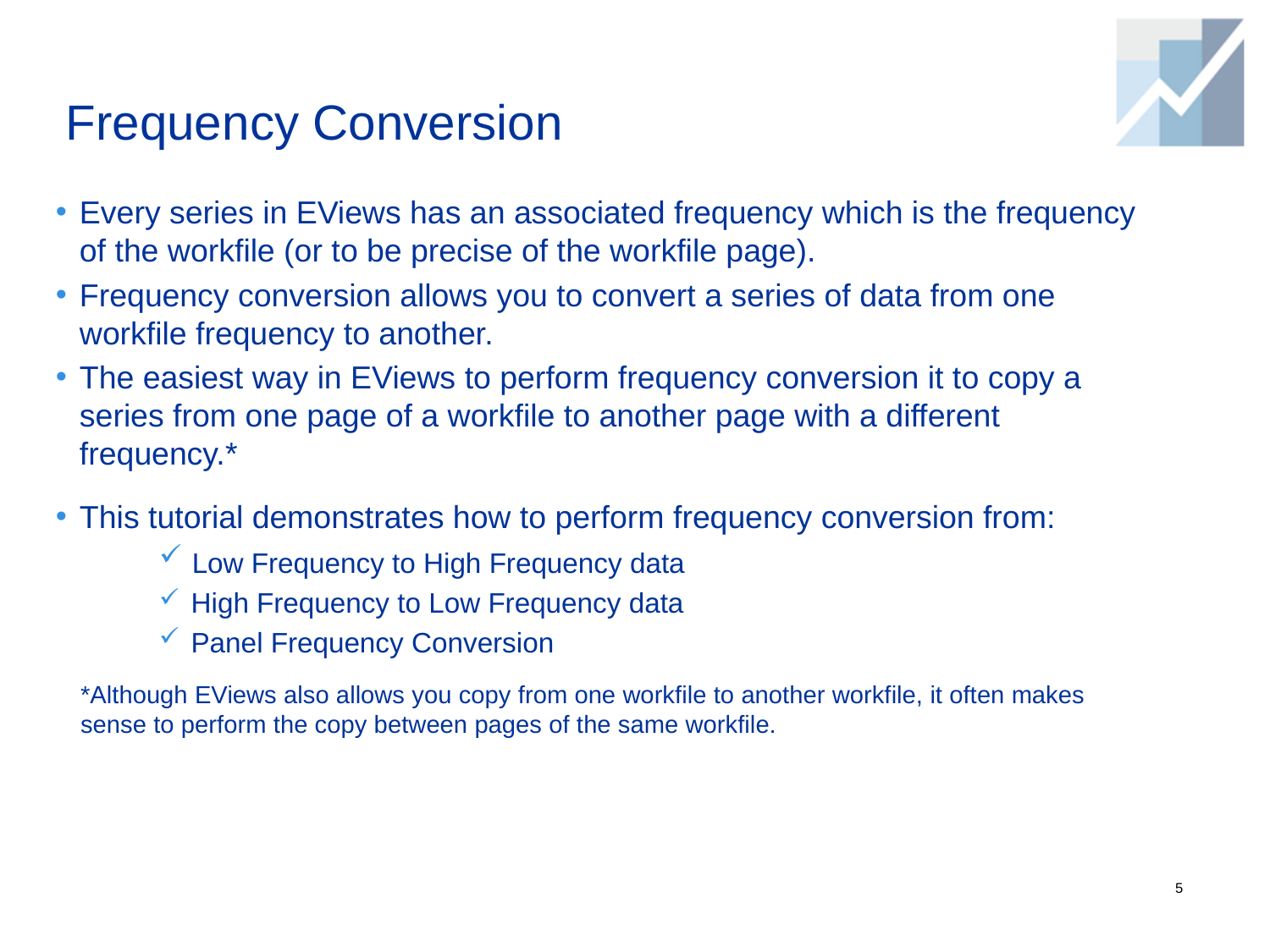

# Frequency Conversion
Every series in EViews has an associated frequency which is the frequency of the workfile (or to be precise of the workfile page).
Frequency conversion allows you to convert a series of data from one workfile frequency to another.
The easiest way in EViews to perform frequency conversion it to copy a series from one page of a workfile to another page with a different frequency.*
This tutorial demonstrates how to perform frequency conversion from:
 Low Frequency to High Frequency data
 High Frequency to Low Frequency data
 Panel Frequency Conversion
*Although EViews also allows you copy from one workfile to another workfile, it often makes sense to perform the copy between pages of the same workfile.

5